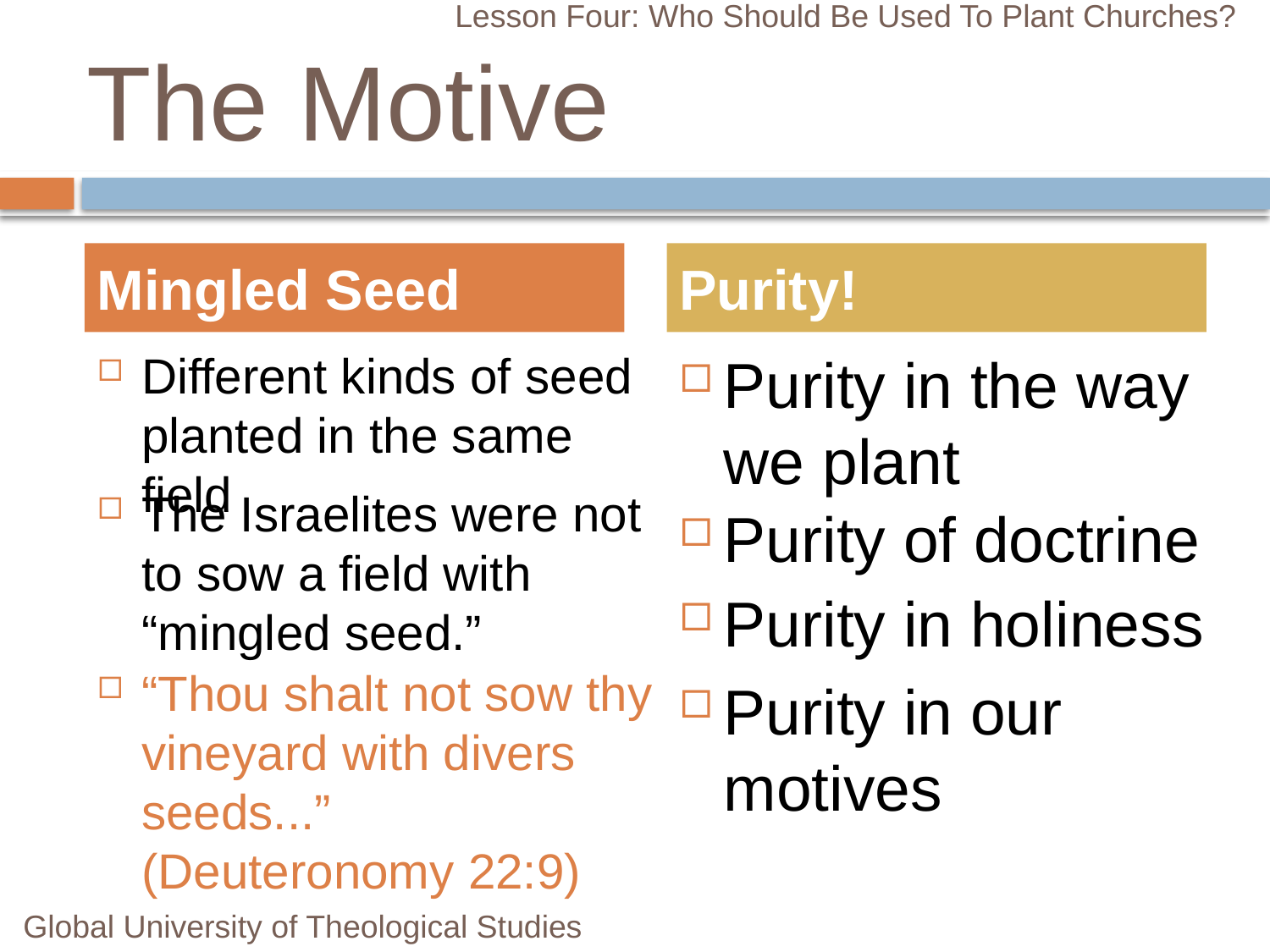

Lesson Four: Who Should Be Used To Plant Churches?
# The Motive
Mingled Seed
Purity!
Different kinds of seed planted in the same field
Purity in the way we plant
The Israelites were not to sow a field with “mingled seed.”
Purity of doctrine
Purity in holiness
“Thou shalt not sow thy vineyard with divers seeds...” (Deuteronomy 22:9)
Purity in our motives
Global University of Theological Studies